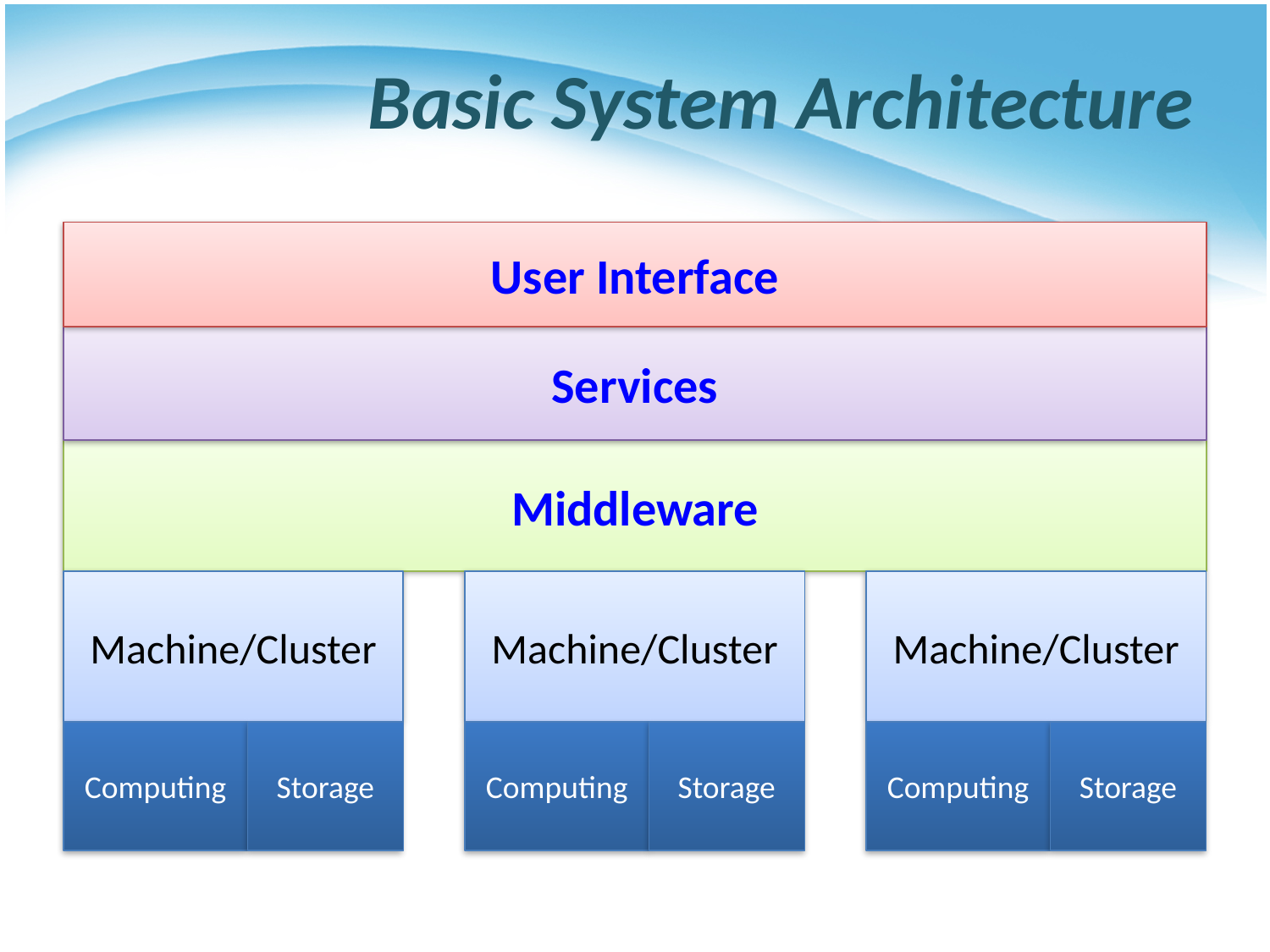

# Basic System Architecture
User Interface
Services
Middleware
Machine/Cluster
Computing
Storage
Machine/Cluster
Computing
Storage
Machine/Cluster
Computing
Storage